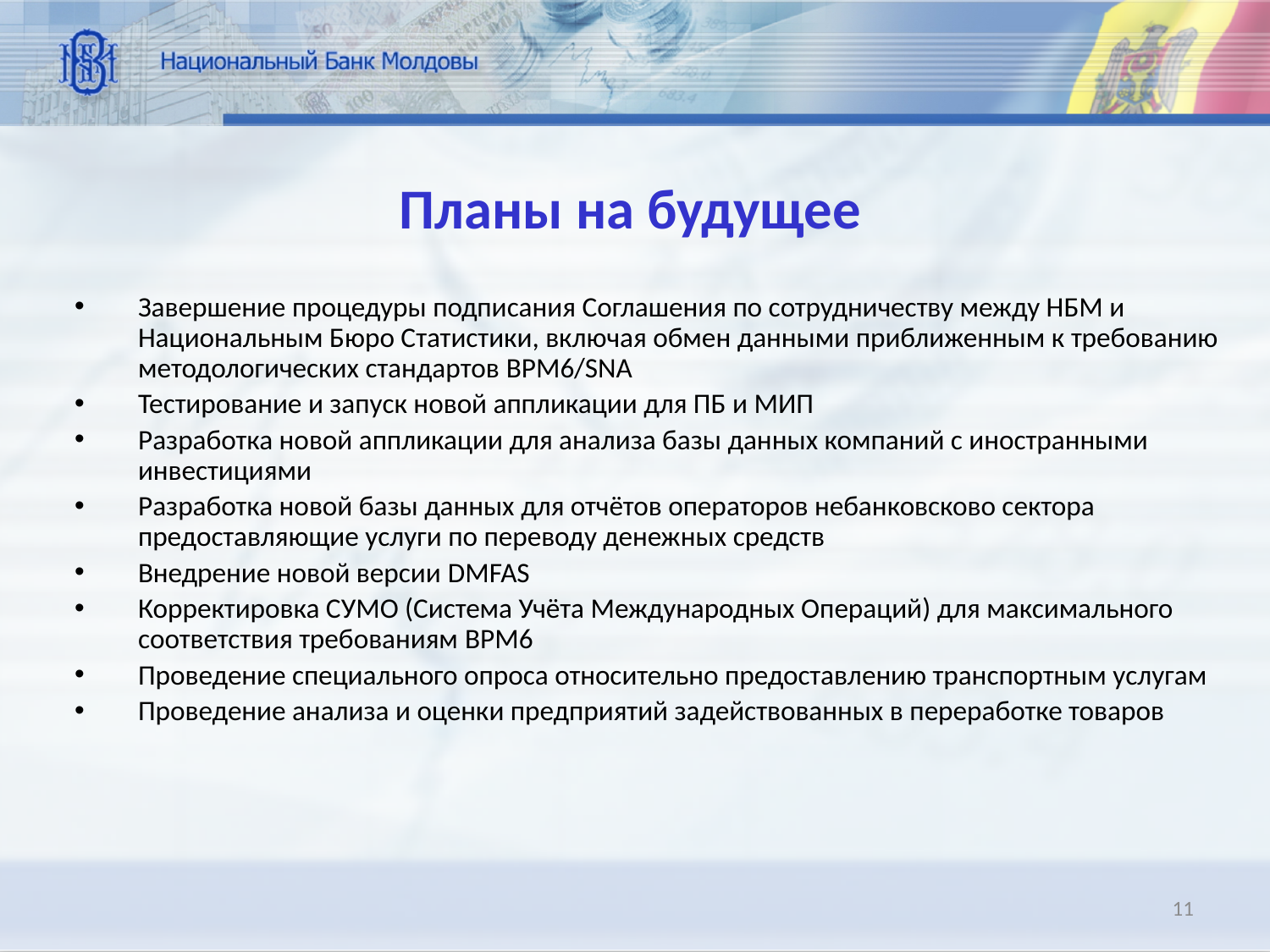

# Планы на будущее
Завершение процедуры подписания Соглашения по сотрудничеству между НБМ и Национальным Бюро Статистики, включая обмен данными приближенным к требованию методологических стандартов BPM6/SNA
Тестирование и запуск новой аппликации для ПБ и МИП
Разработка новой аппликации для анализа базы данных компаний с иностранными инвестициями
Разработка новой базы данных для отчётов операторов небанковсково сектора предоставляющие услуги по переводу денежных средств
Внедрение новой версии DMFAS
Корректировка СУМО (Система Учёта Международных Операций) для максимального соответствия требованиям BPM6
Проведение специального опроса относительно предоставлению транспортным услугам
Проведение анализа и оценки предприятий задействованных в переработке товаров

11